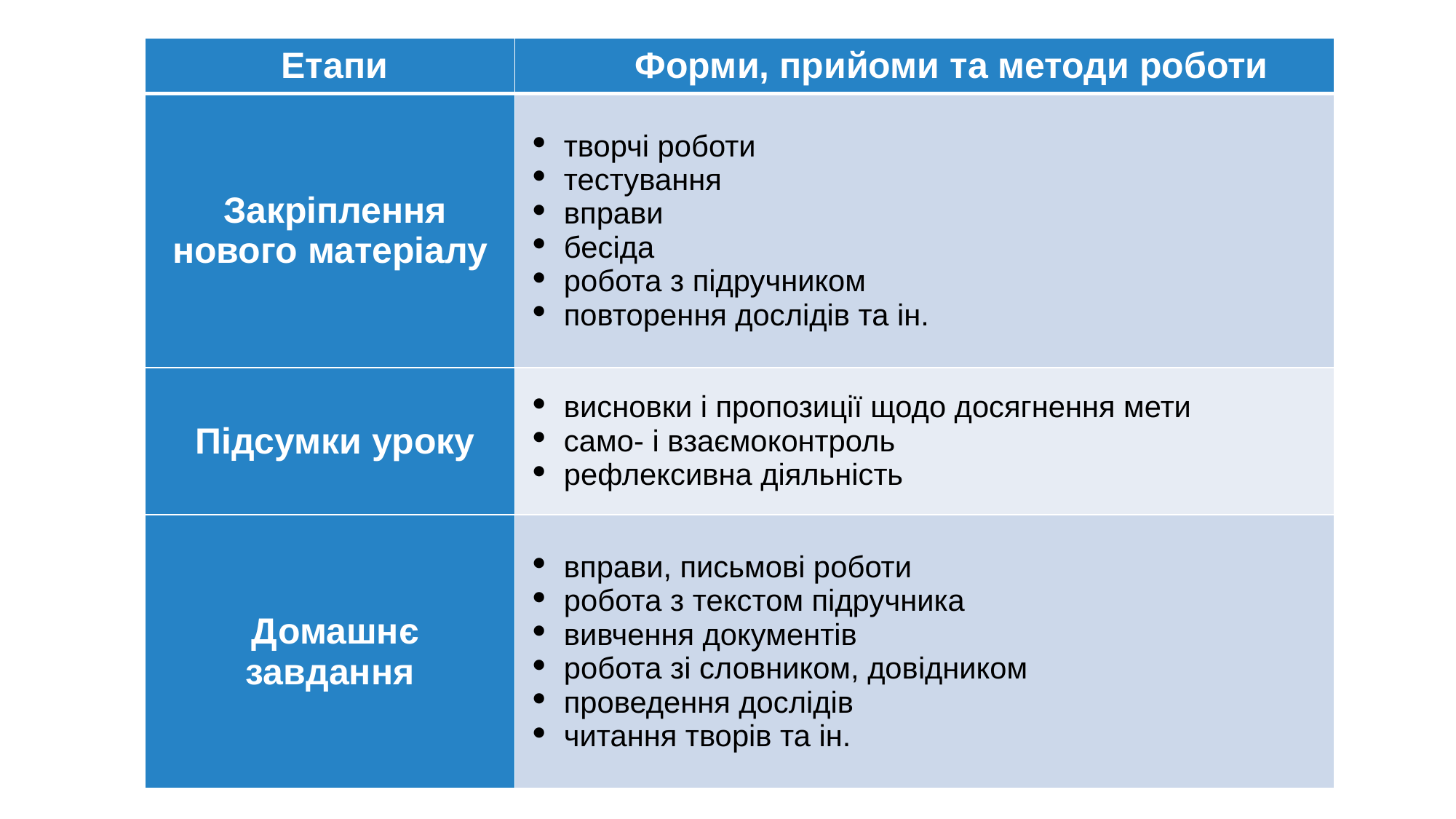

| Етапи | Форми, прийоми та методи роботи |
| --- | --- |
| Закріплення нового матеріалу | творчі роботи тестування вправи бесіда робота з підручником повторення дослідів та ін. |
| Підсумки уроку | висновки і пропозиції щодо досягнення мети само- і взаємоконтроль рефлексивна діяльність |
| Домашнє завдання | вправи, письмові роботи робота з текстом підручника вивчення документів робота зі словником, довідником проведення дослідів читання творів та ін. |